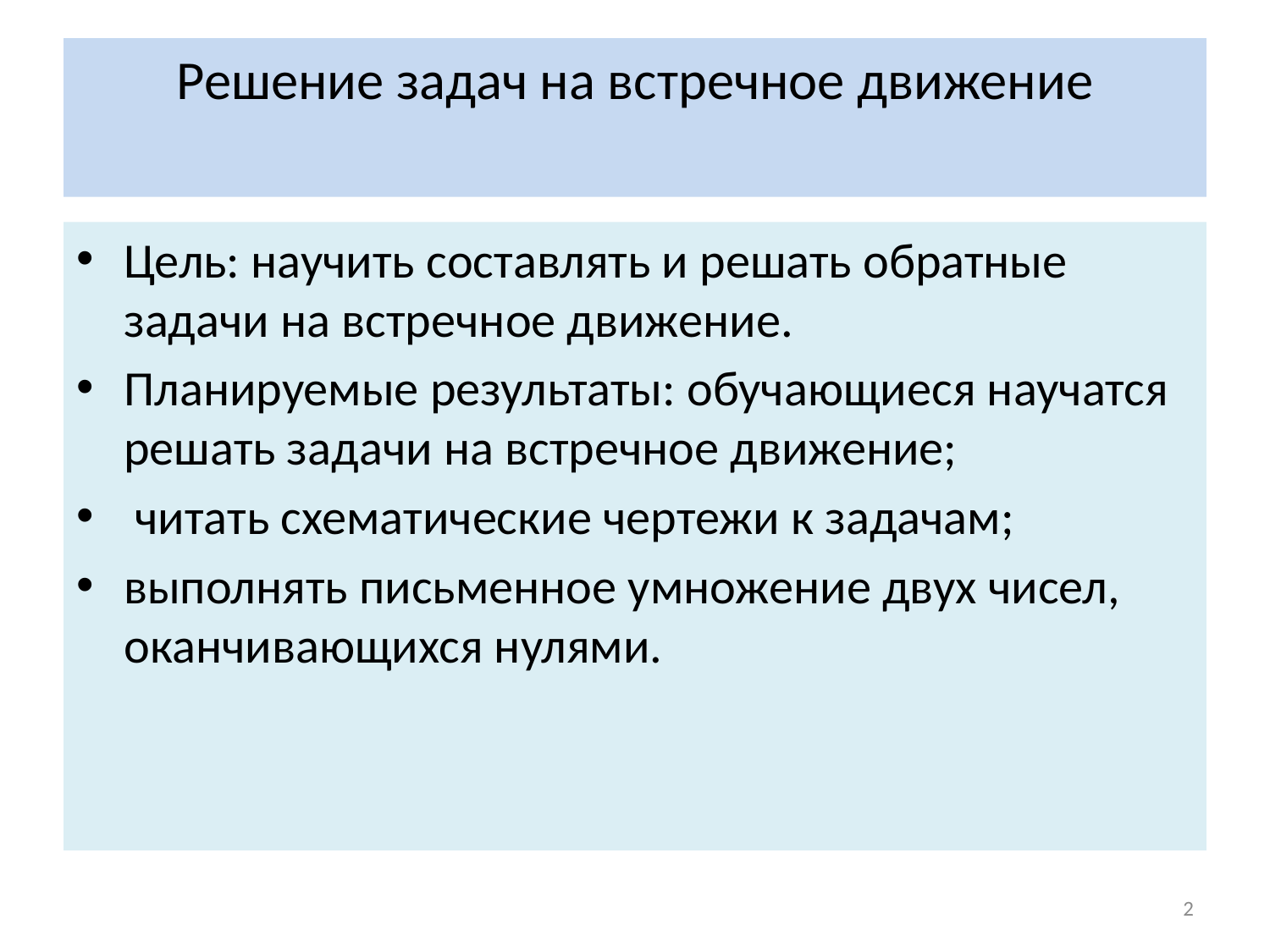

# Решение задач на встречное движение
Цель: научить составлять и решать обратные задачи на встречное движение.
Планируемые результаты: обучающиеся научатся решать задачи на встречное движение;
 читать схематические чертежи к задачам;
выполнять письменное умножение двух чисел, оканчивающихся нулями.

2